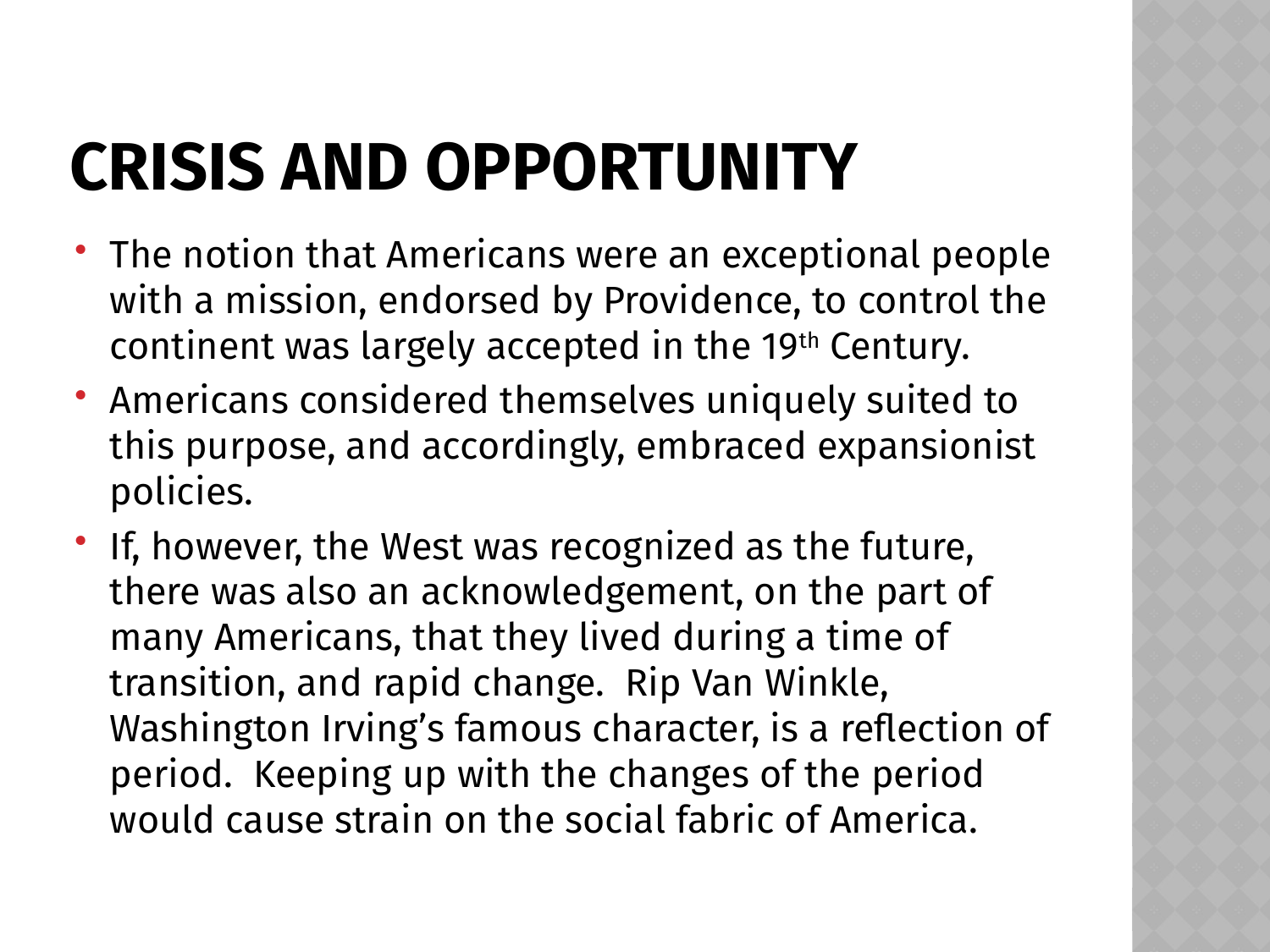

# Crisis and opportunity
The notion that Americans were an exceptional people with a mission, endorsed by Providence, to control the continent was largely accepted in the 19th Century.
Americans considered themselves uniquely suited to this purpose, and accordingly, embraced expansionist policies.
If, however, the West was recognized as the future, there was also an acknowledgement, on the part of many Americans, that they lived during a time of transition, and rapid change.  Rip Van Winkle, Washington Irving’s famous character, is a reflection of period.  Keeping up with the changes of the period would cause strain on the social fabric of America.